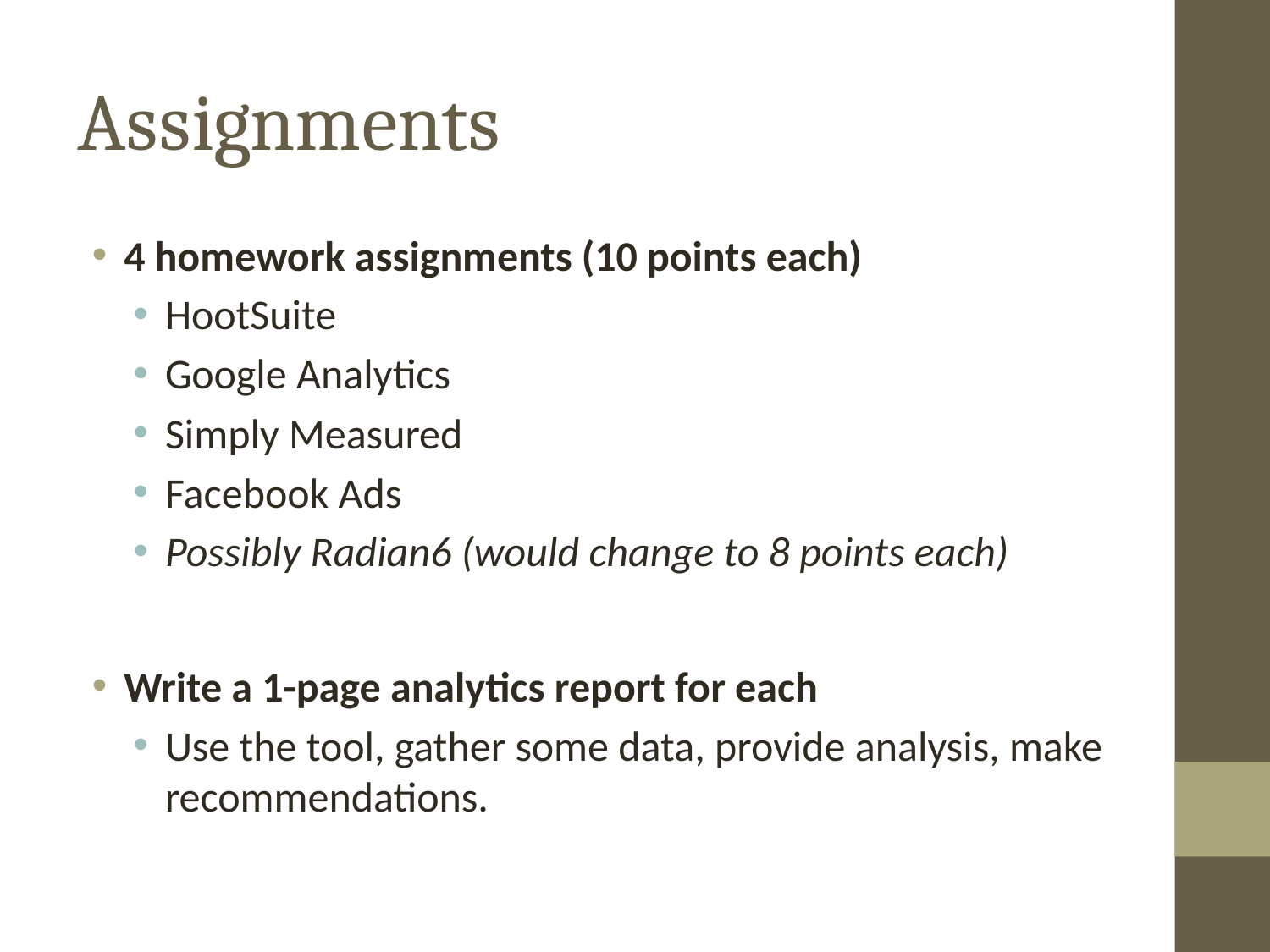

# Assignments
4 homework assignments (10 points each)
HootSuite
Google Analytics
Simply Measured
Facebook Ads
Possibly Radian6 (would change to 8 points each)

Write a 1-page analytics report for each
Use the tool, gather some data, provide analysis, make recommendations.